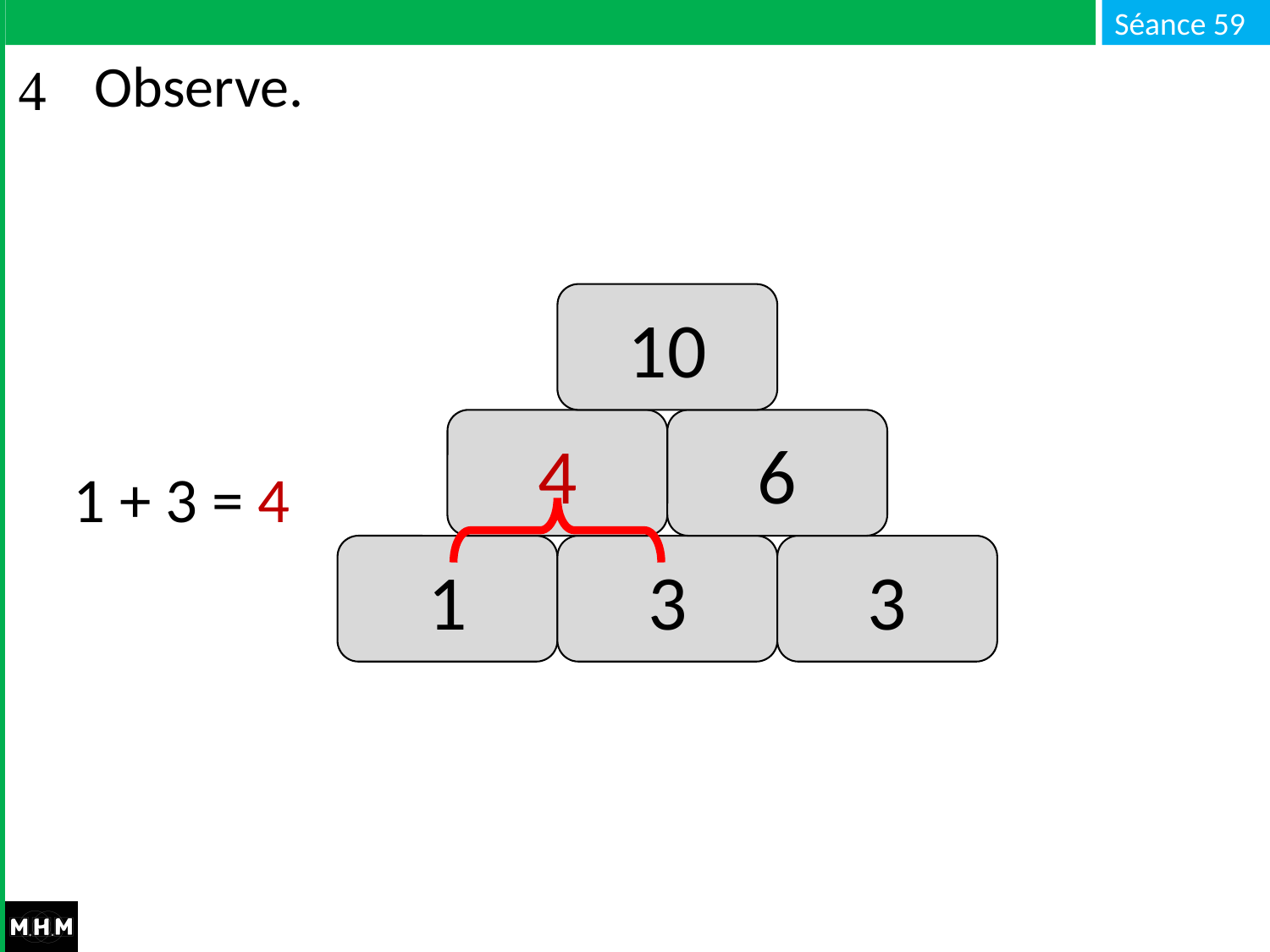

# Observe.
10
6
4

1 + 3 = 4
3
1
3